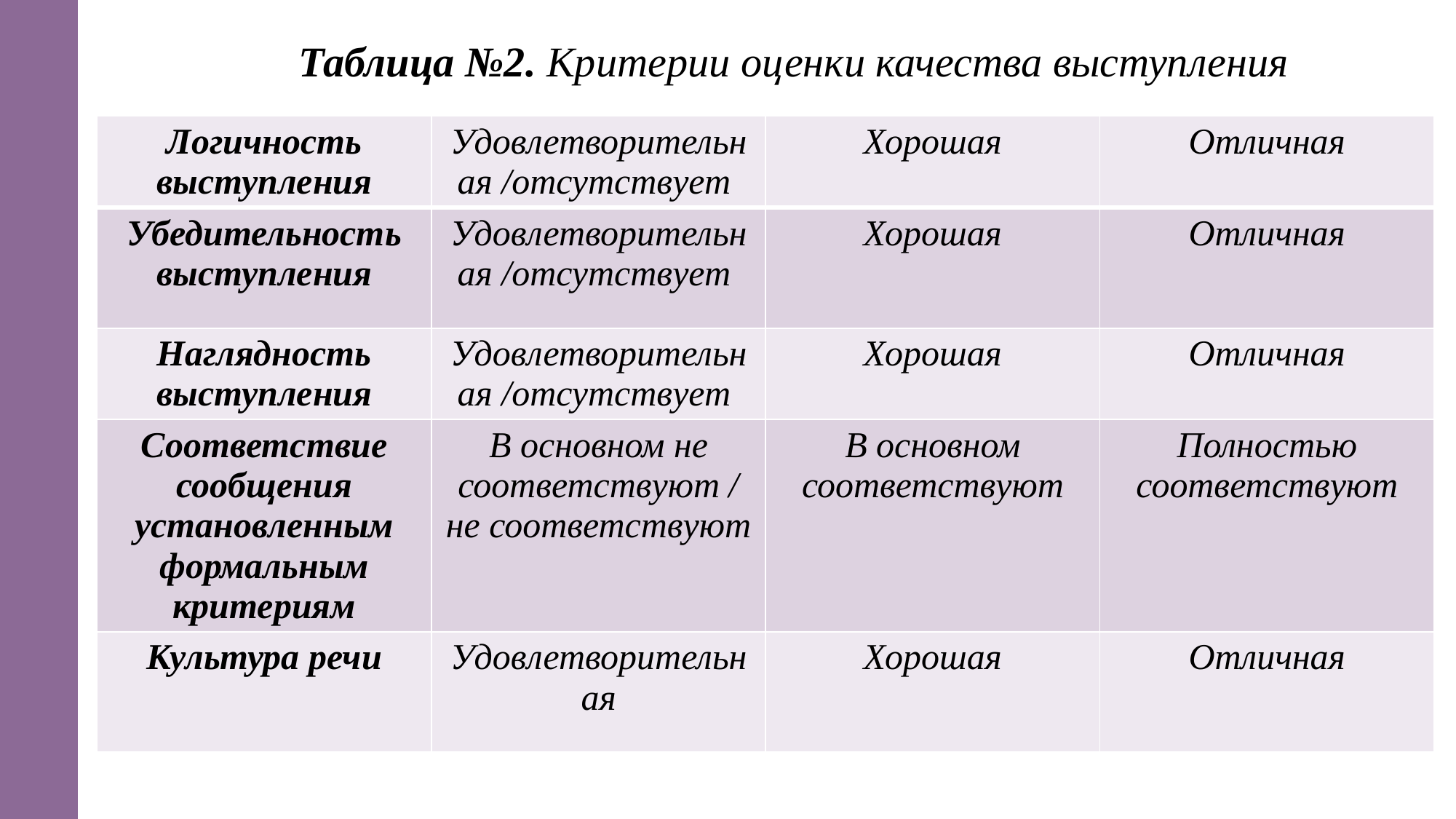

Таблица №2. Критерии оценки качества выступления
| Логичность выступления | Удовлетворительная /отсутствует | Хорошая | Отличная |
| --- | --- | --- | --- |
| Убедительность выступления | Удовлетворительная /отсутствует | Хорошая | Отличная |
| Наглядность выступления | Удовлетворительная /отсутствует | Хорошая | Отличная |
| Соответствие сообщения установленным формальным критериям | В основном не соответствуют / не соответствуют | В основном соответствуют | Полностью соответствуют |
| Культура речи | Удовлетворительная | Хорошая | Отличная |